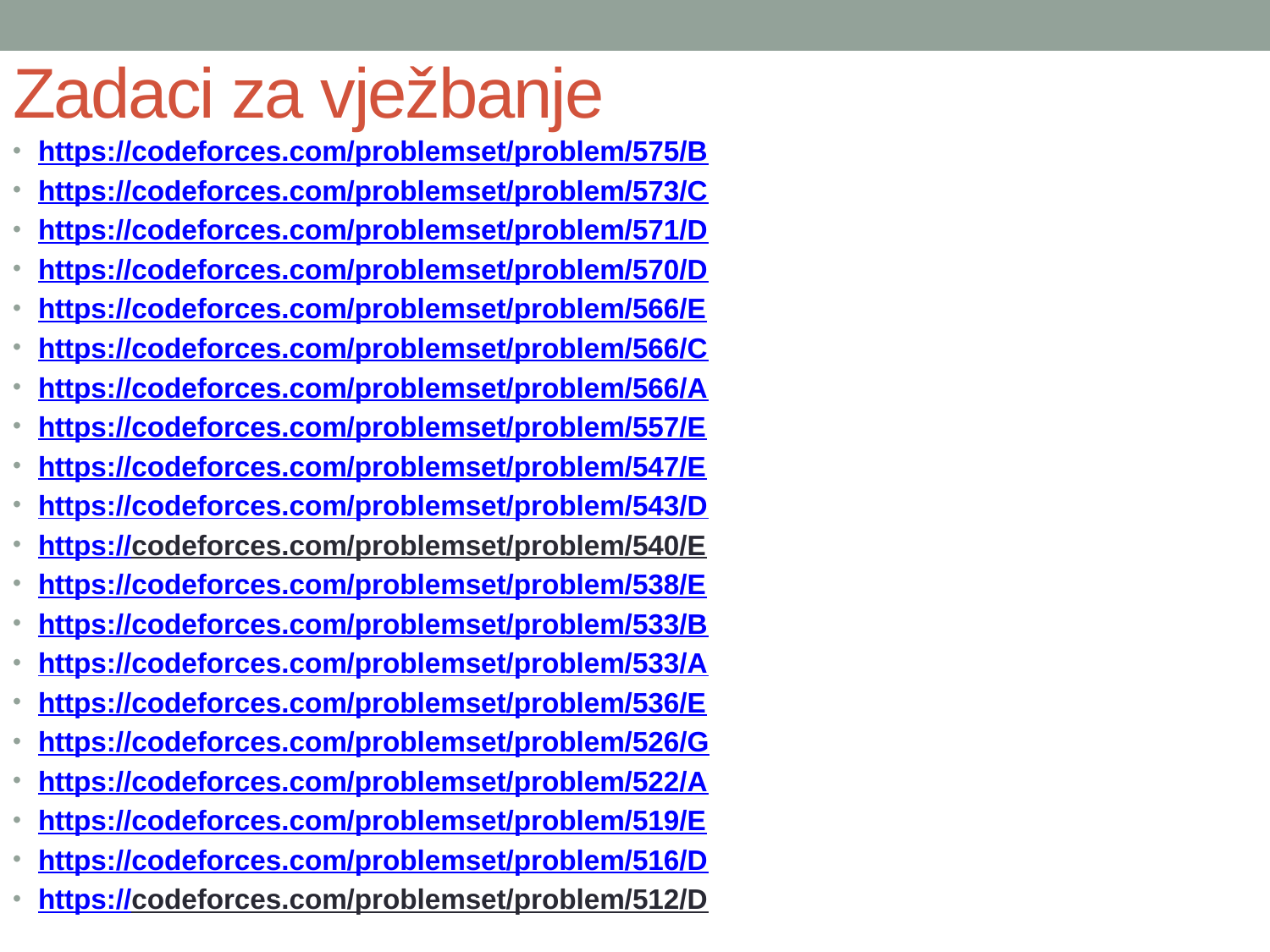

# Zadaci za vježbanje
https://codeforces.com/problemset/problem/575/B
https://codeforces.com/problemset/problem/573/C
https://codeforces.com/problemset/problem/571/D
https://codeforces.com/problemset/problem/570/D
https://codeforces.com/problemset/problem/566/E
https://codeforces.com/problemset/problem/566/C
https://codeforces.com/problemset/problem/566/A
https://codeforces.com/problemset/problem/557/E
https://codeforces.com/problemset/problem/547/E
https://codeforces.com/problemset/problem/543/D
https://codeforces.com/problemset/problem/540/E
https://codeforces.com/problemset/problem/538/E
https://codeforces.com/problemset/problem/533/B
https://codeforces.com/problemset/problem/533/A
https://codeforces.com/problemset/problem/536/E
https://codeforces.com/problemset/problem/526/G
https://codeforces.com/problemset/problem/522/A
https://codeforces.com/problemset/problem/519/E
https://codeforces.com/problemset/problem/516/D
https://codeforces.com/problemset/problem/512/D